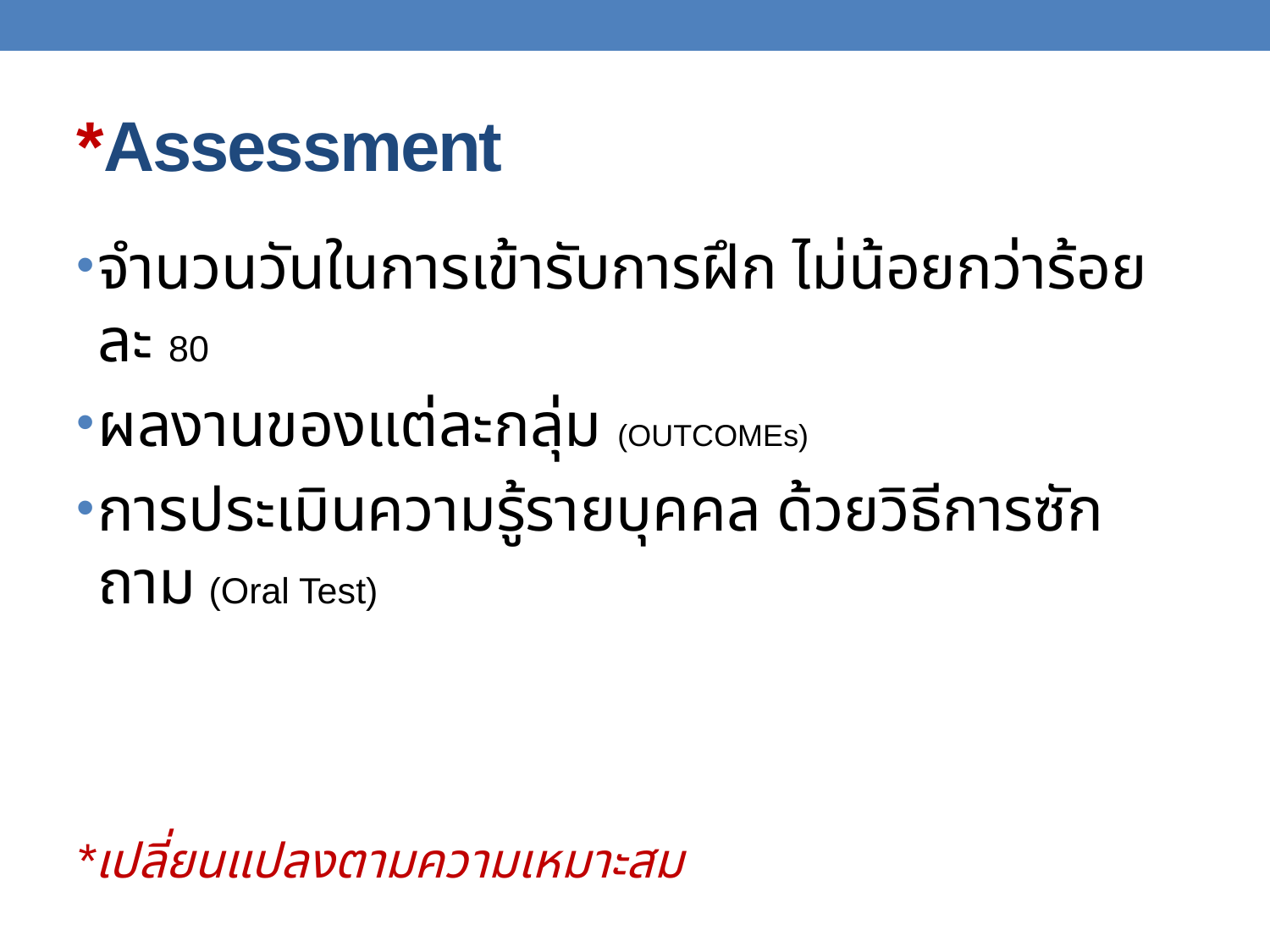

# *Assessment
จำนวนวันในการเข้ารับการฝึก ไม่น้อยกว่าร้อยละ 80
ผลงานของแต่ละกลุ่ม (OUTCOMEs)
การประเมินความรู้รายบุคคล ด้วยวิธีการซักถาม (Oral Test)

*เปลี่ยนแปลงตามความเหมาะสม